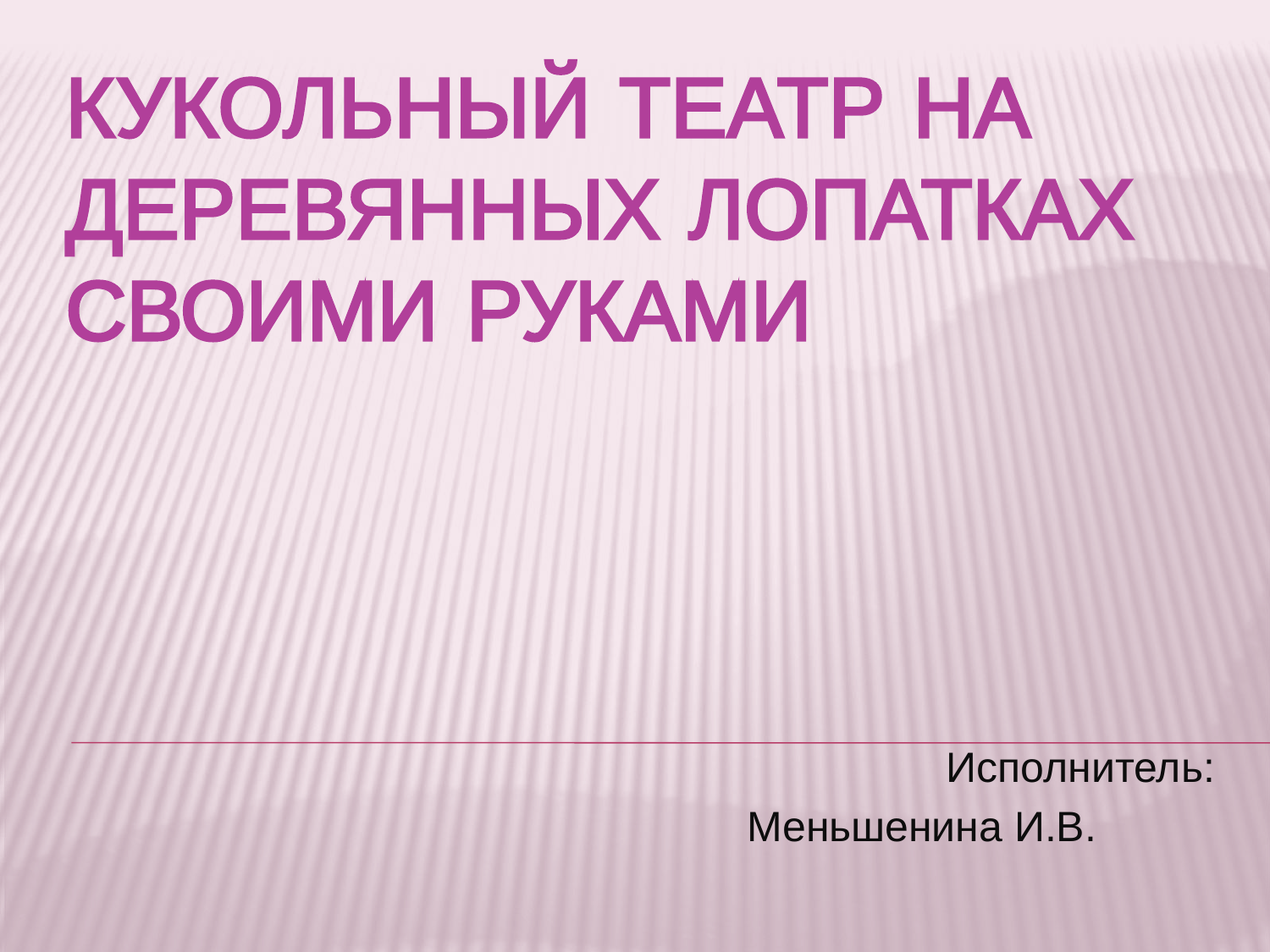

# Кукольный театр на деревянных лопатках своими руками
Исполнитель:
Меньшенина И.В.